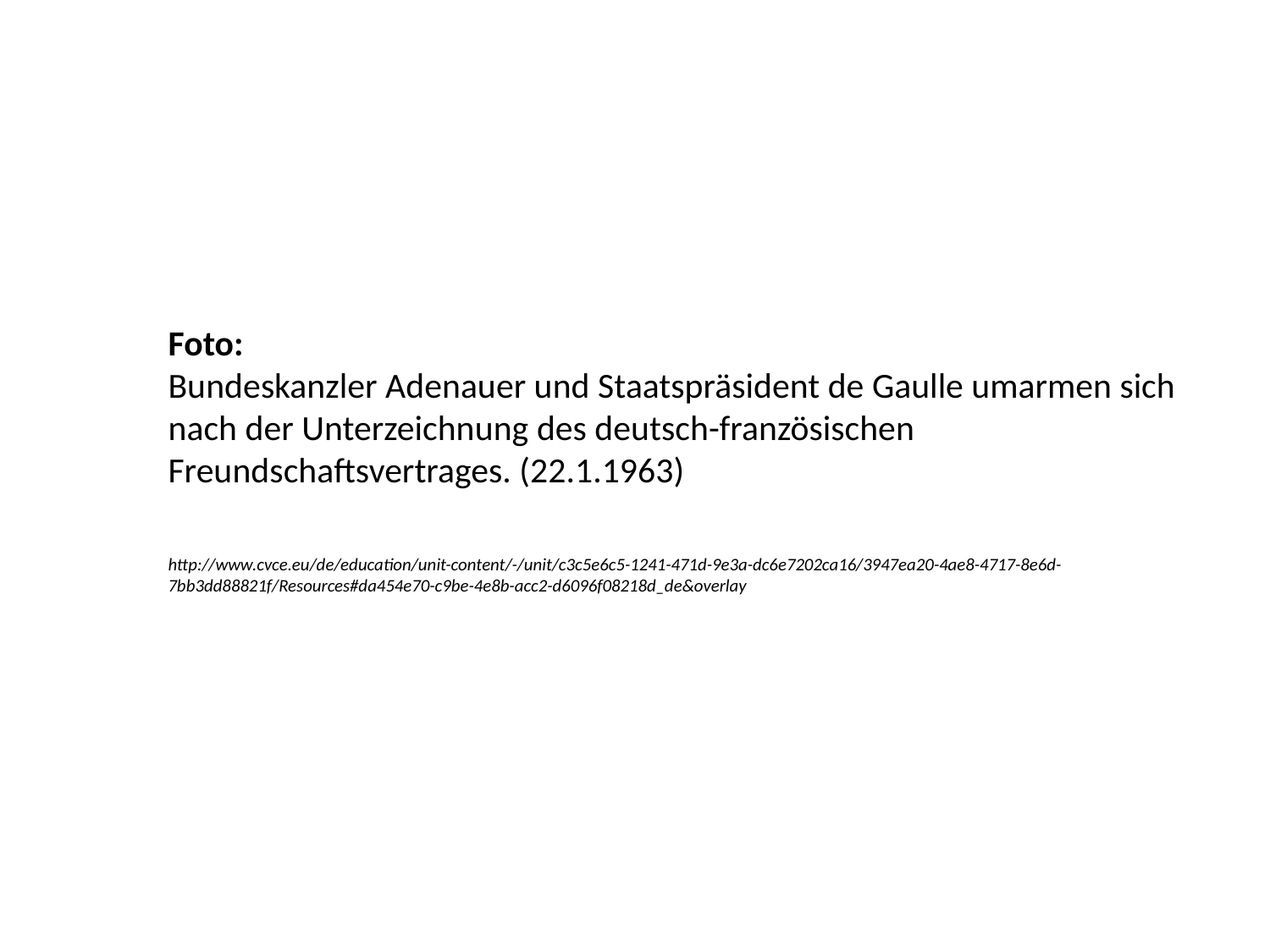

Foto:
Bundeskanzler Adenauer und Staatspräsident de Gaulle umarmen sich nach der Unterzeichnung des deutsch-französischen Freundschaftsvertrages. (22.1.1963)
http://www.cvce.eu/de/education/unit-content/-/unit/c3c5e6c5-1241-471d-9e3a-dc6e7202ca16/3947ea20-4ae8-4717-8e6d-7bb3dd88821f/Resources#da454e70-c9be-4e8b-acc2-d6096f08218d_de&overlay